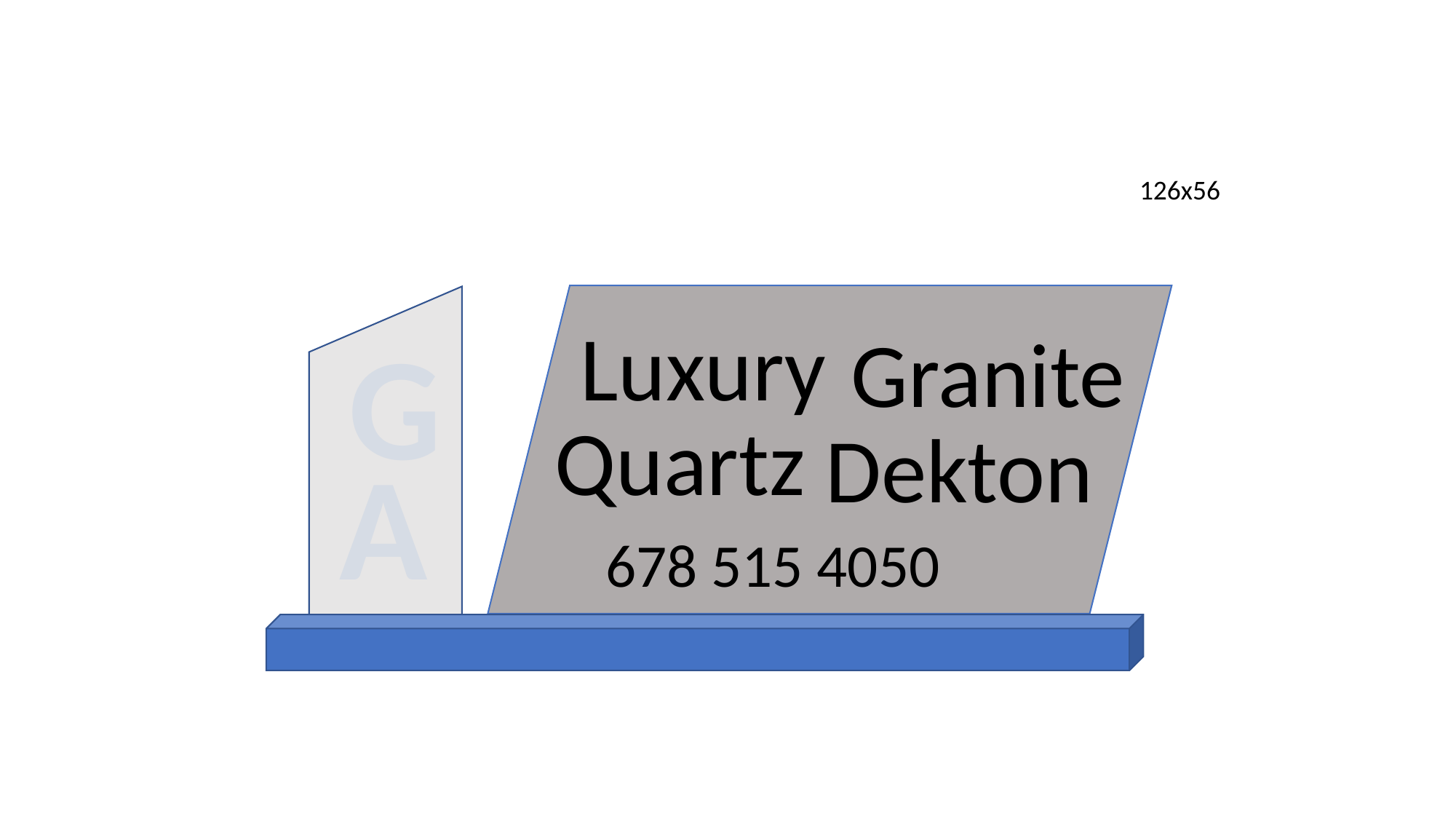

126x56

Luxury
G
Granite
Quartz

Dekton
A
678 515 4050